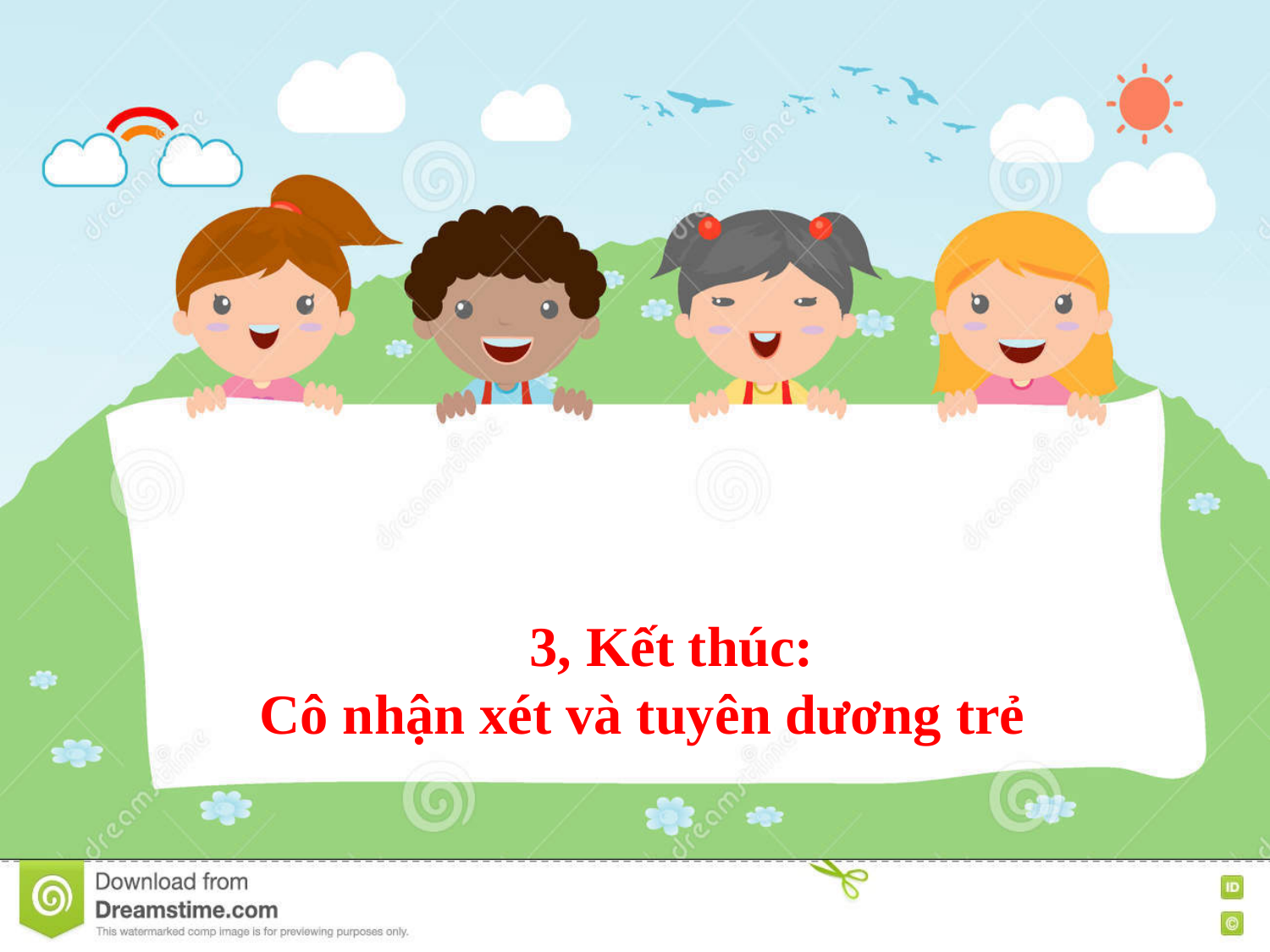

3, Kết thúc:
    Cô nhận xét và tuyên dương trẻ